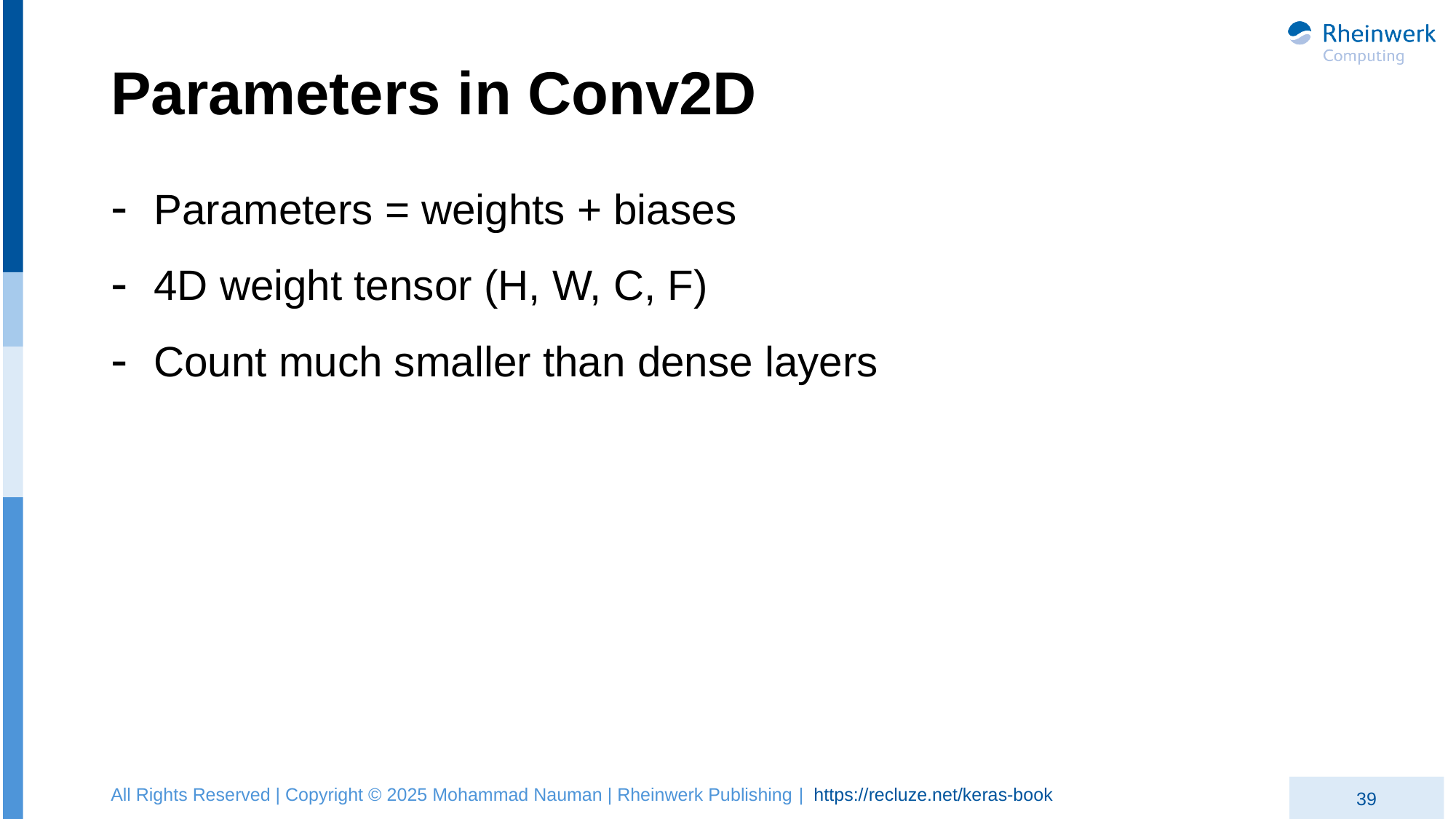

# Parameters in Conv2D
Parameters = weights + biases
4D weight tensor (H, W, C, F)
Count much smaller than dense layers